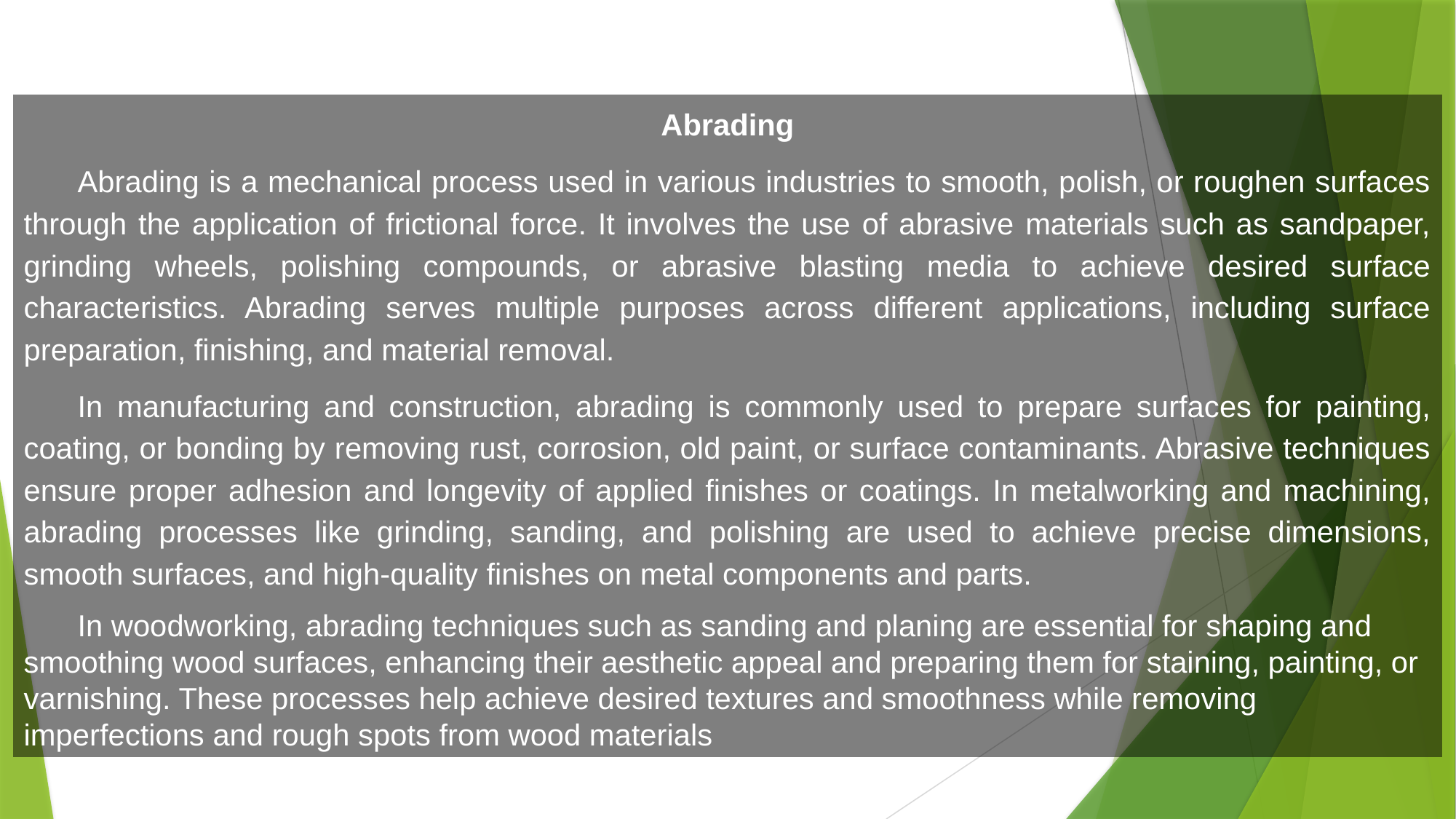

Abrading
Abrading is a mechanical process used in various industries to smooth, polish, or roughen surfaces through the application of frictional force. It involves the use of abrasive materials such as sandpaper, grinding wheels, polishing compounds, or abrasive blasting media to achieve desired surface characteristics. Abrading serves multiple purposes across different applications, including surface preparation, finishing, and material removal.
In manufacturing and construction, abrading is commonly used to prepare surfaces for painting, coating, or bonding by removing rust, corrosion, old paint, or surface contaminants. Abrasive techniques ensure proper adhesion and longevity of applied finishes or coatings. In metalworking and machining, abrading processes like grinding, sanding, and polishing are used to achieve precise dimensions, smooth surfaces, and high-quality finishes on metal components and parts.
In woodworking, abrading techniques such as sanding and planing are essential for shaping and smoothing wood surfaces, enhancing their aesthetic appeal and preparing them for staining, painting, or varnishing. These processes help achieve desired textures and smoothness while removing imperfections and rough spots from wood materials